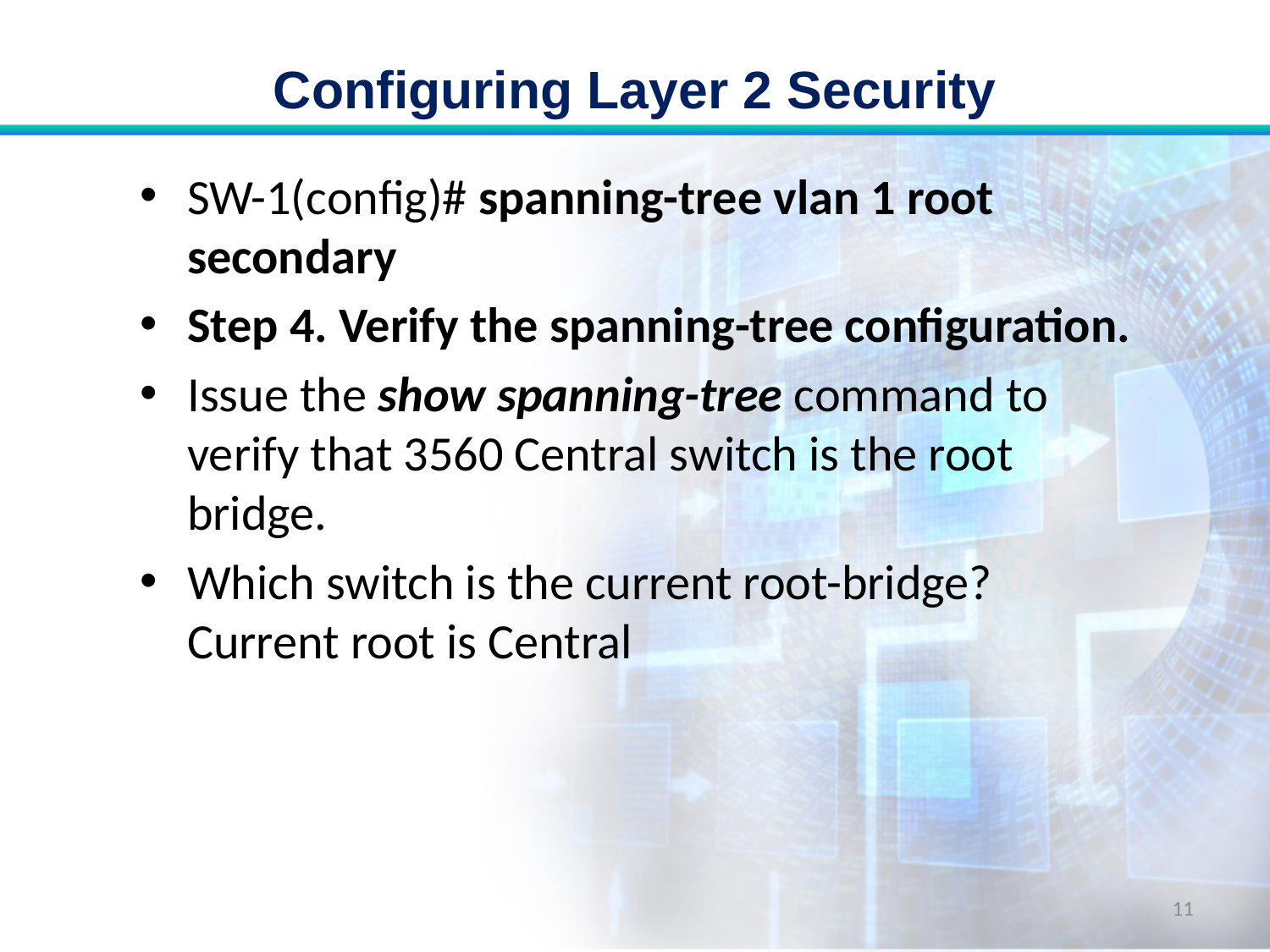

# Configuring Layer 2 Security
SW-1(config)# spanning-tree vlan 1 root secondary
Step 4. Verify the spanning-tree configuration.
Issue the show spanning-tree command to verify that 3560 Central switch is the root bridge.
Which switch is the current root-bridge? Current root is Central

11